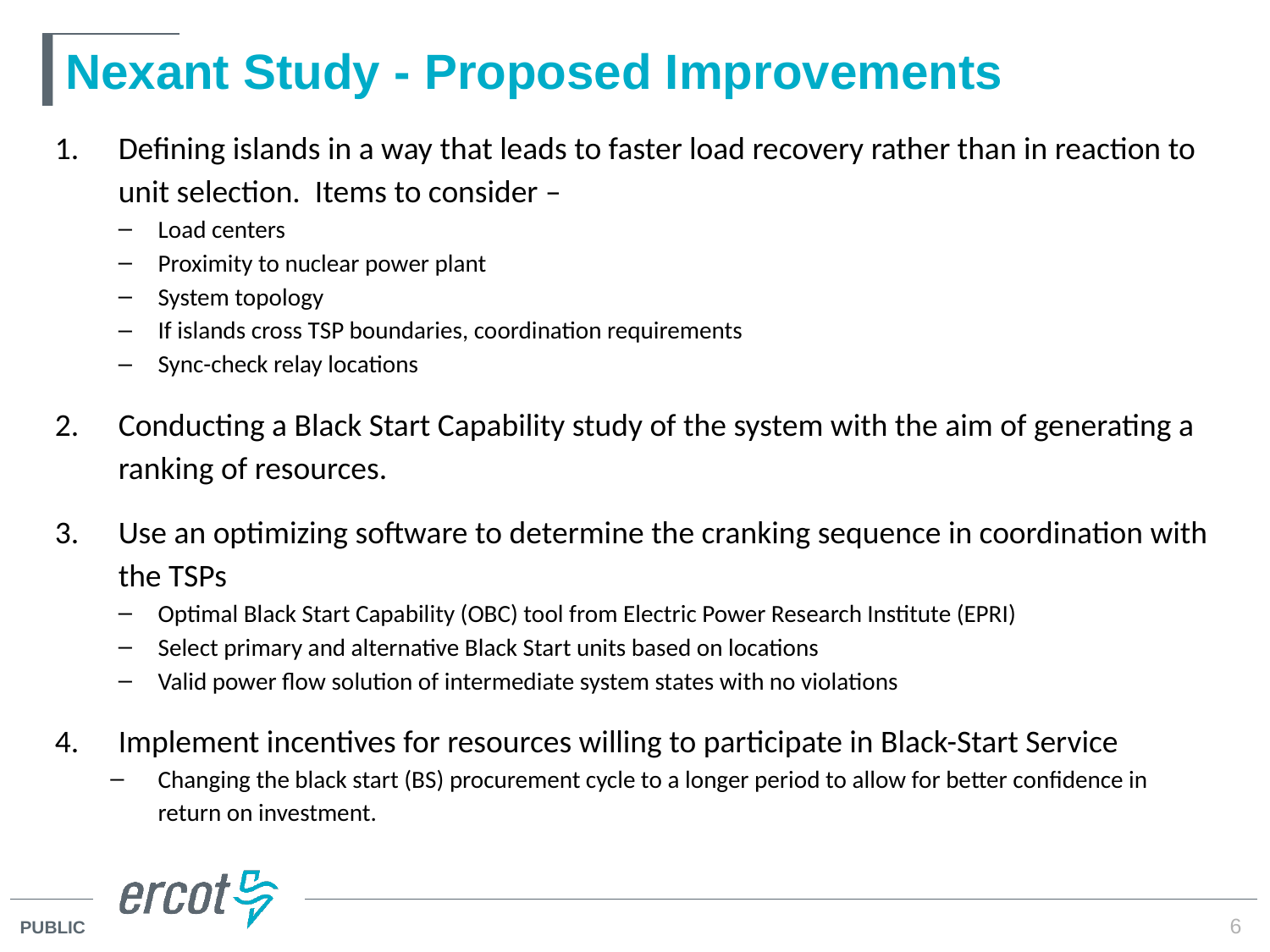

# Nexant Study - Proposed Improvements
Defining islands in a way that leads to faster load recovery rather than in reaction to unit selection.  Items to consider –
Load centers
Proximity to nuclear power plant
System topology
If islands cross TSP boundaries, coordination requirements
Sync-check relay locations
Conducting a Black Start Capability study of the system with the aim of generating a ranking of resources.
Use an optimizing software to determine the cranking sequence in coordination with the TSPs
Optimal Black Start Capability (OBC) tool from Electric Power Research Institute (EPRI)
Select primary and alternative Black Start units based on locations
Valid power flow solution of intermediate system states with no violations
Implement incentives for resources willing to participate in Black-Start Service
Changing the black start (BS) procurement cycle to a longer period to allow for better confidence in return on investment.

6